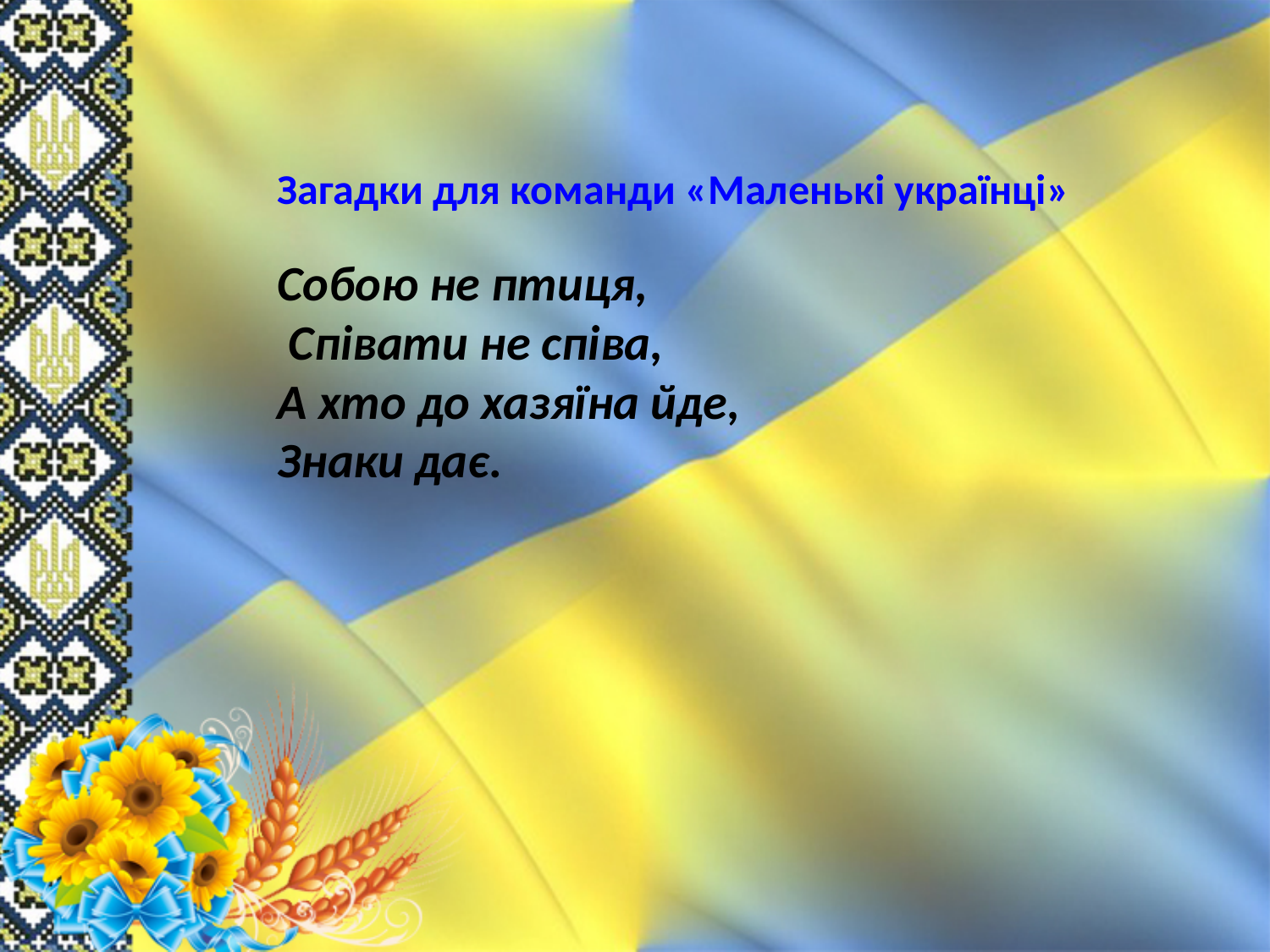

Загадки для команди «Маленькі українці»

Собою не птиця,
 Співати не співа,
А хто до хазяїна йде,
Знаки дає.